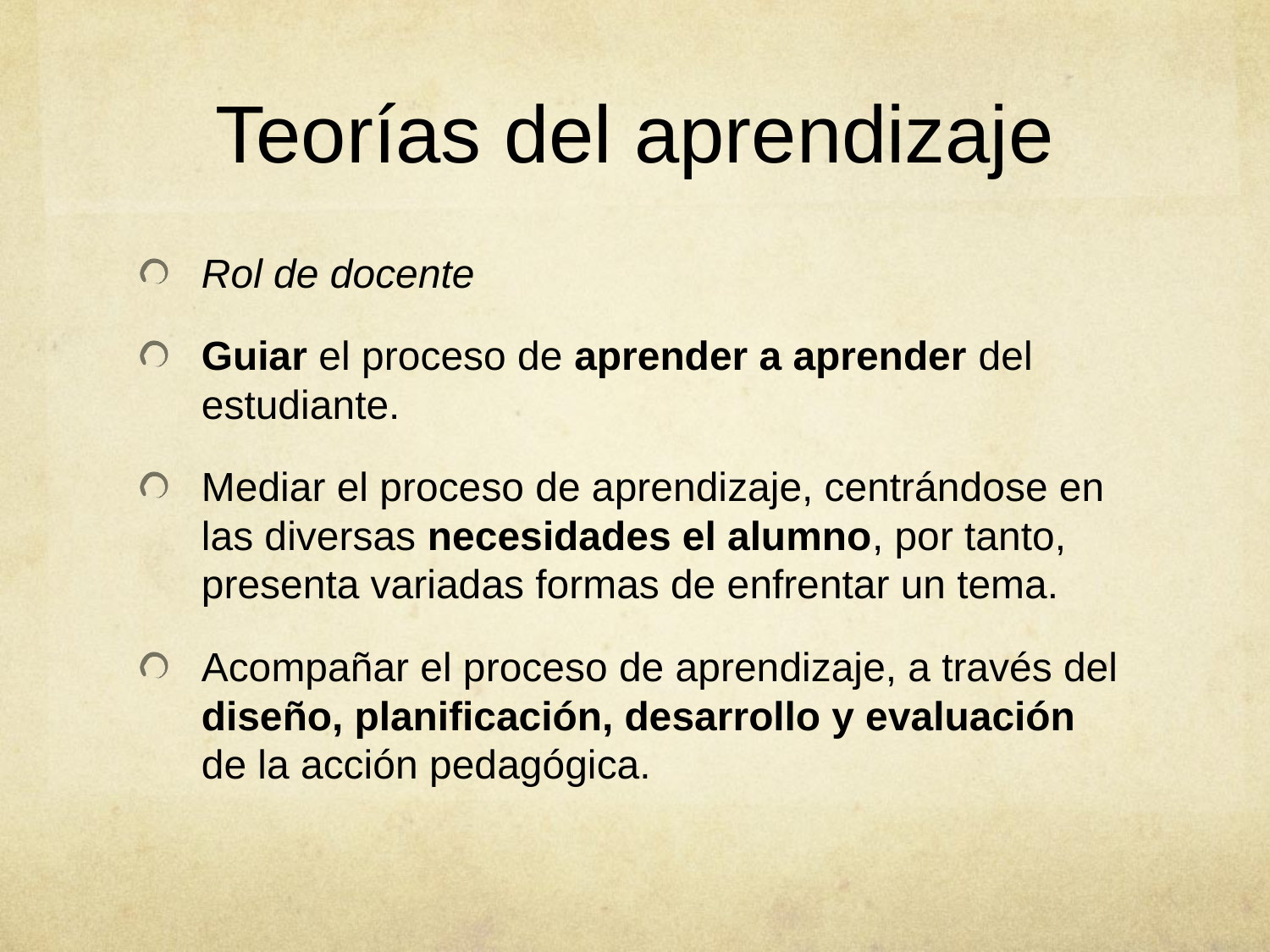

# Teorías del aprendizaje
Rol de docente
Guiar el proceso de aprender a aprender del estudiante.
Mediar el proceso de aprendizaje, centrándose en las diversas necesidades el alumno, por tanto, presenta variadas formas de enfrentar un tema.
Acompañar el proceso de aprendizaje, a través del diseño, planificación, desarrollo y evaluación de la acción pedagógica.